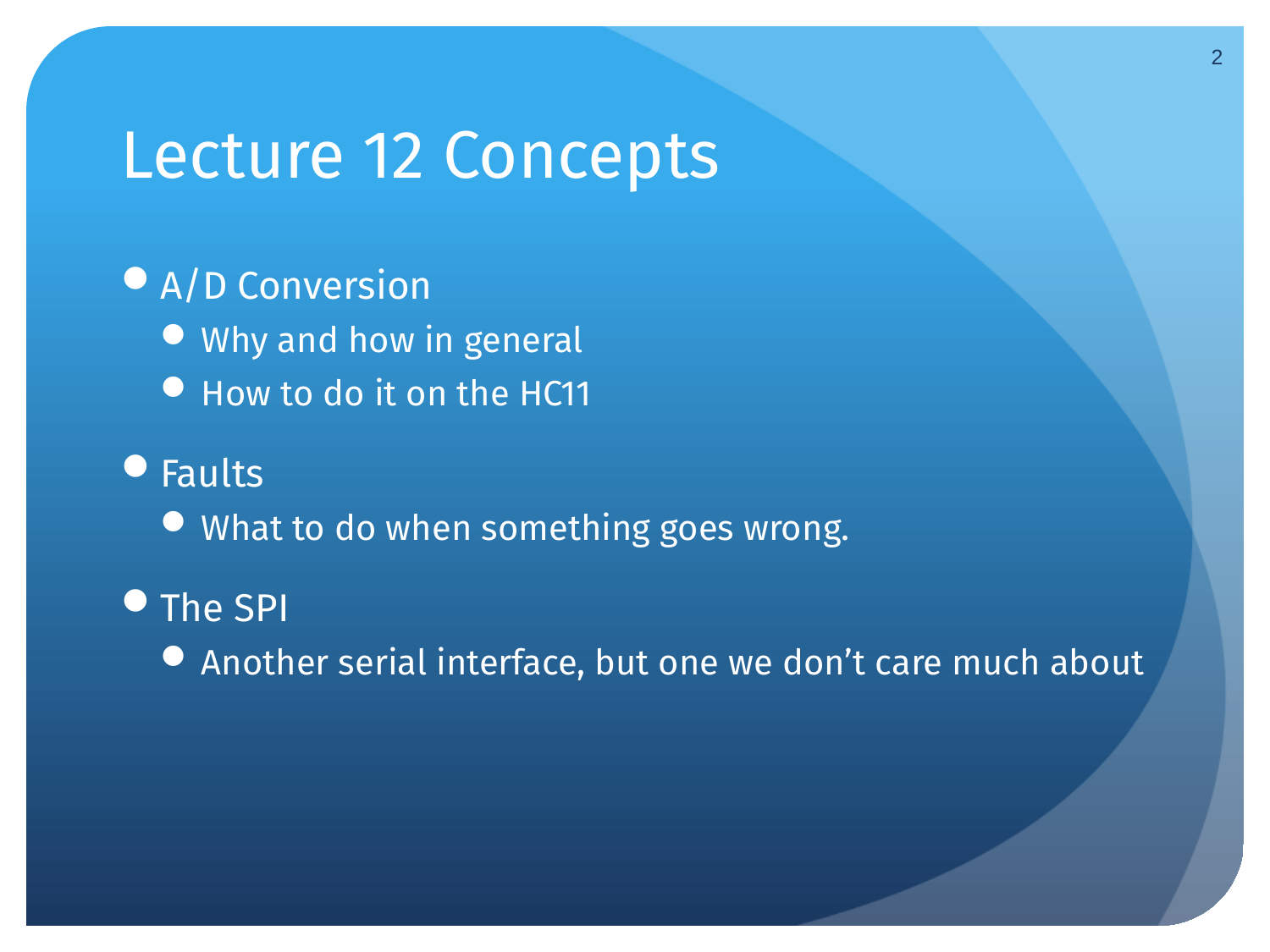

2
# Lecture 12 Concepts
A/D Conversion
Why and how in general
How to do it on the HC11
Faults
What to do when something goes wrong.
The SPI
Another serial interface, but one we don’t care much about